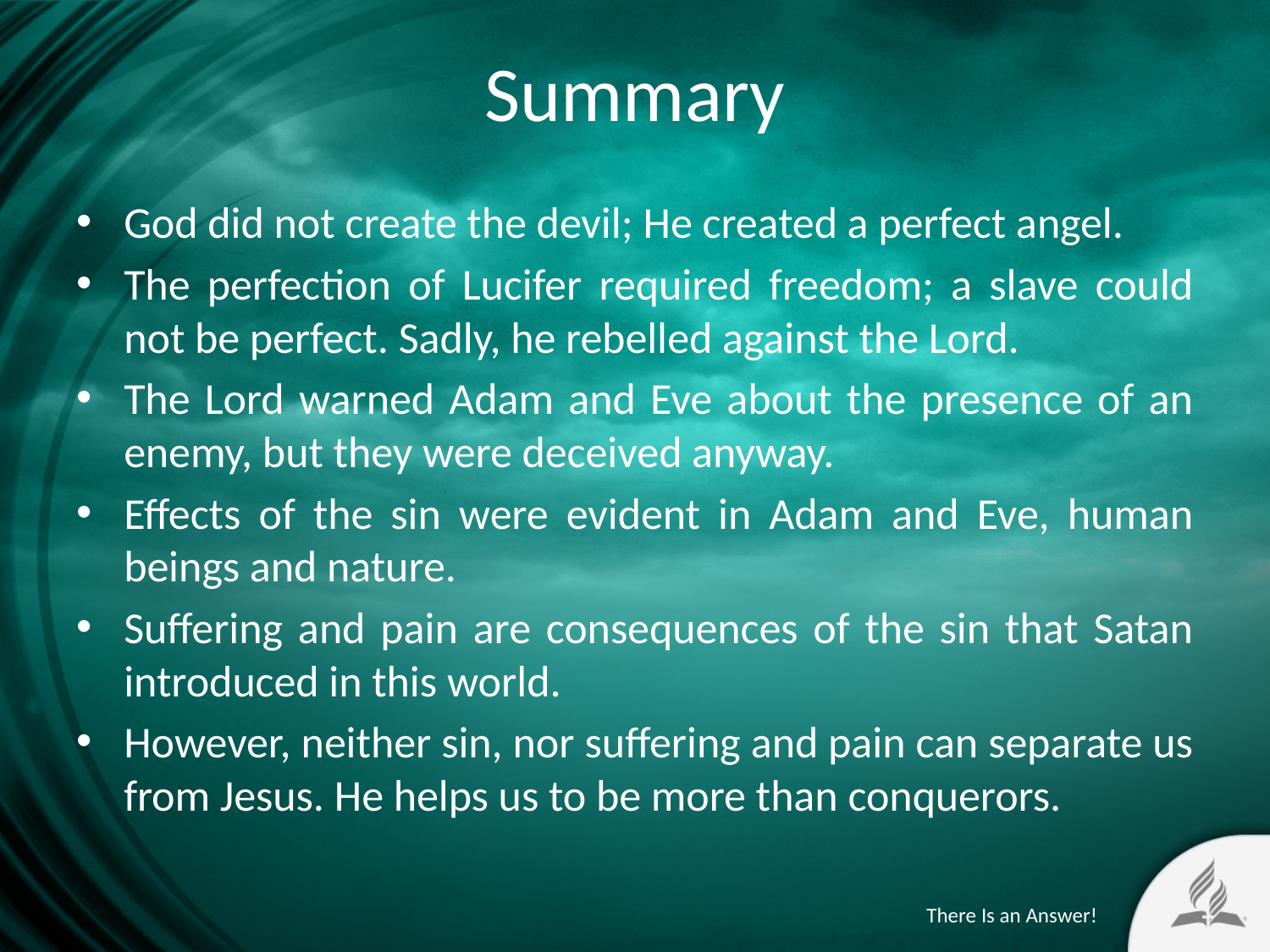

# Summary
God did not create the devil; He created a perfect angel.
The perfection of Lucifer required freedom; a slave could not be perfect. Sadly, he rebelled against the Lord.
The Lord warned Adam and Eve about the presence of an enemy, but they were deceived anyway.
Effects of the sin were evident in Adam and Eve, human beings and nature.
Suffering and pain are consequences of the sin that Satan introduced in this world.
However, neither sin, nor suffering and pain can separate us from Jesus. He helps us to be more than conquerors.
There Is an Answer!